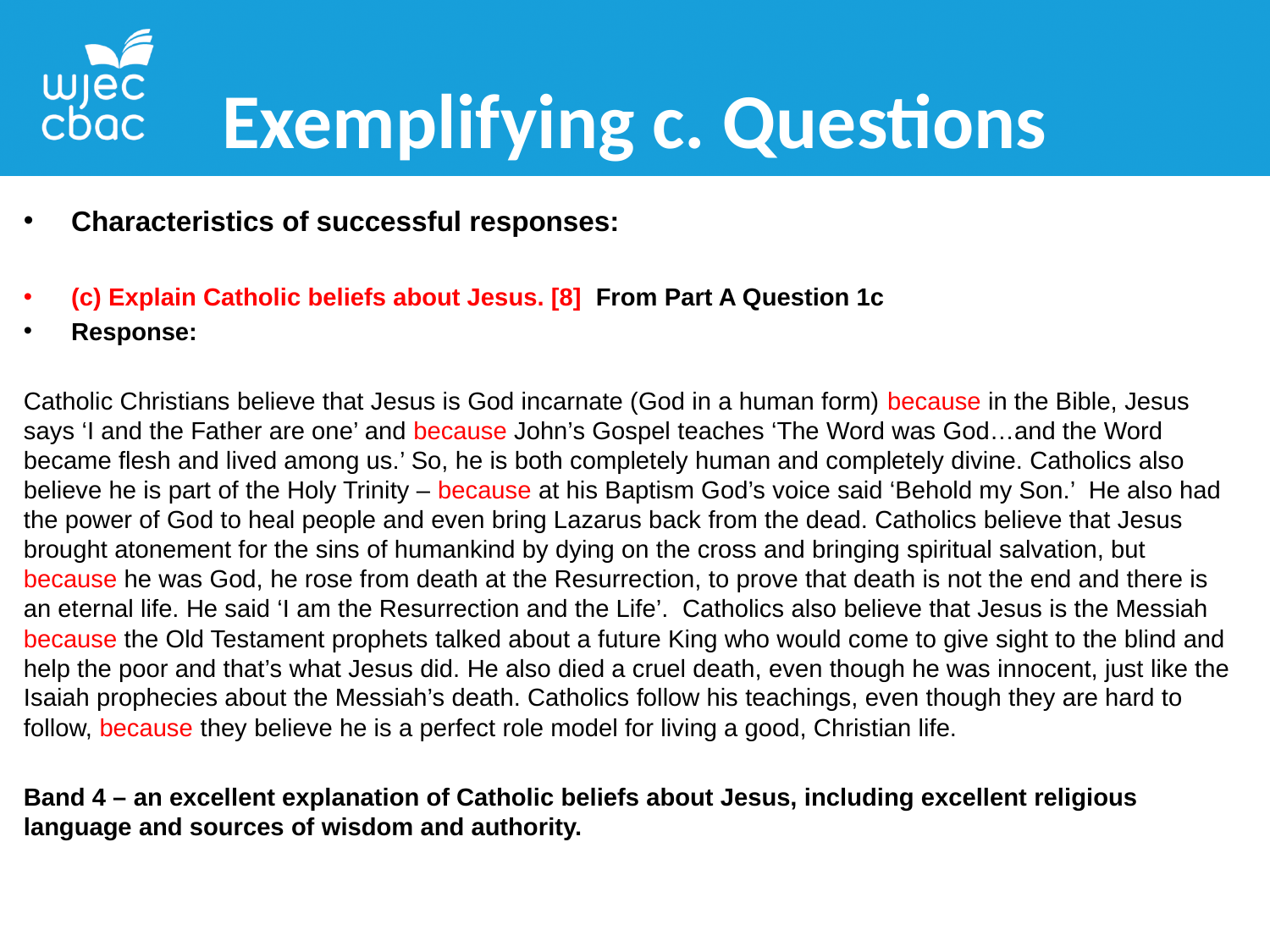

# Exemplifying c. Questions
Characteristics of successful responses:

(c) Explain Catholic beliefs about Jesus. [8]  From Part A Question 1c
Response:

Catholic Christians believe that Jesus is God incarnate (God in a human form) because in the Bible, Jesus says ‘I and the Father are one’ and because John’s Gospel teaches ‘The Word was God…and the Word became flesh and lived among us.’ So, he is both completely human and completely divine. Catholics also believe he is part of the Holy Trinity – because at his Baptism God’s voice said ‘Behold my Son.’  He also had the power of God to heal people and even bring Lazarus back from the dead. Catholics believe that Jesus brought atonement for the sins of humankind by dying on the cross and bringing spiritual salvation, but because he was God, he rose from death at the Resurrection, to prove that death is not the end and there is an eternal life. He said ‘I am the Resurrection and the Life’.  Catholics also believe that Jesus is the Messiah because the Old Testament prophets talked about a future King who would come to give sight to the blind and help the poor and that’s what Jesus did. He also died a cruel death, even though he was innocent, just like the Isaiah prophecies about the Messiah’s death. Catholics follow his teachings, even though they are hard to follow, because they believe he is a perfect role model for living a good, Christian life.

Band 4 – an excellent explanation of Catholic beliefs about Jesus, including excellent religious language and sources of wisdom and authority.